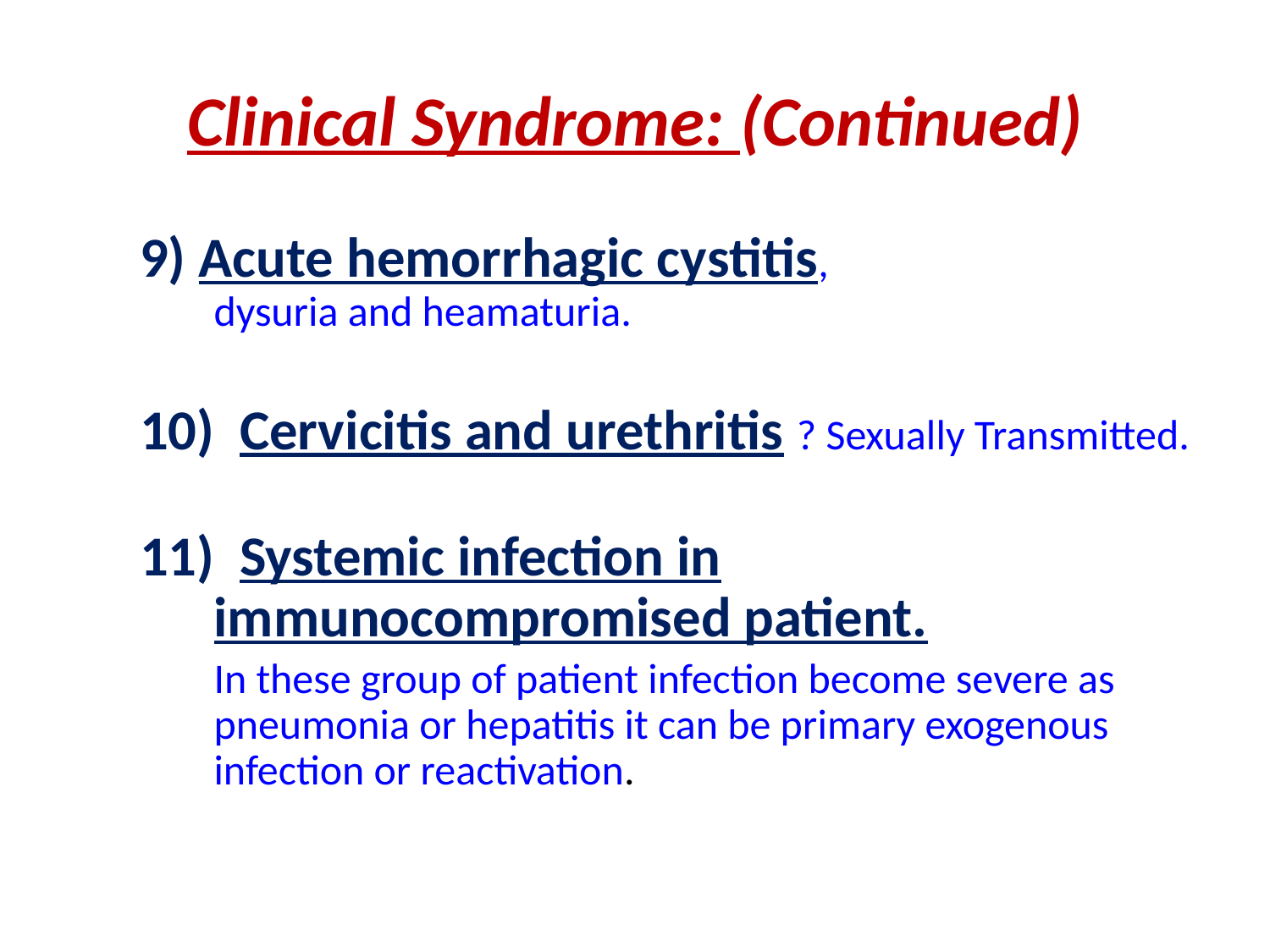

# Clinical Syndrome: (Continued)
9) Acute hemorrhagic cystitis,                            dysuria and heamaturia.

10)  Cervicitis and urethritis ? Sexually Transmitted.

11)  Systemic infection in immunocompromised patient.
	In these group of patient infection become severe as pneumonia or hepatitis it can be primary exogenous infection or reactivation.